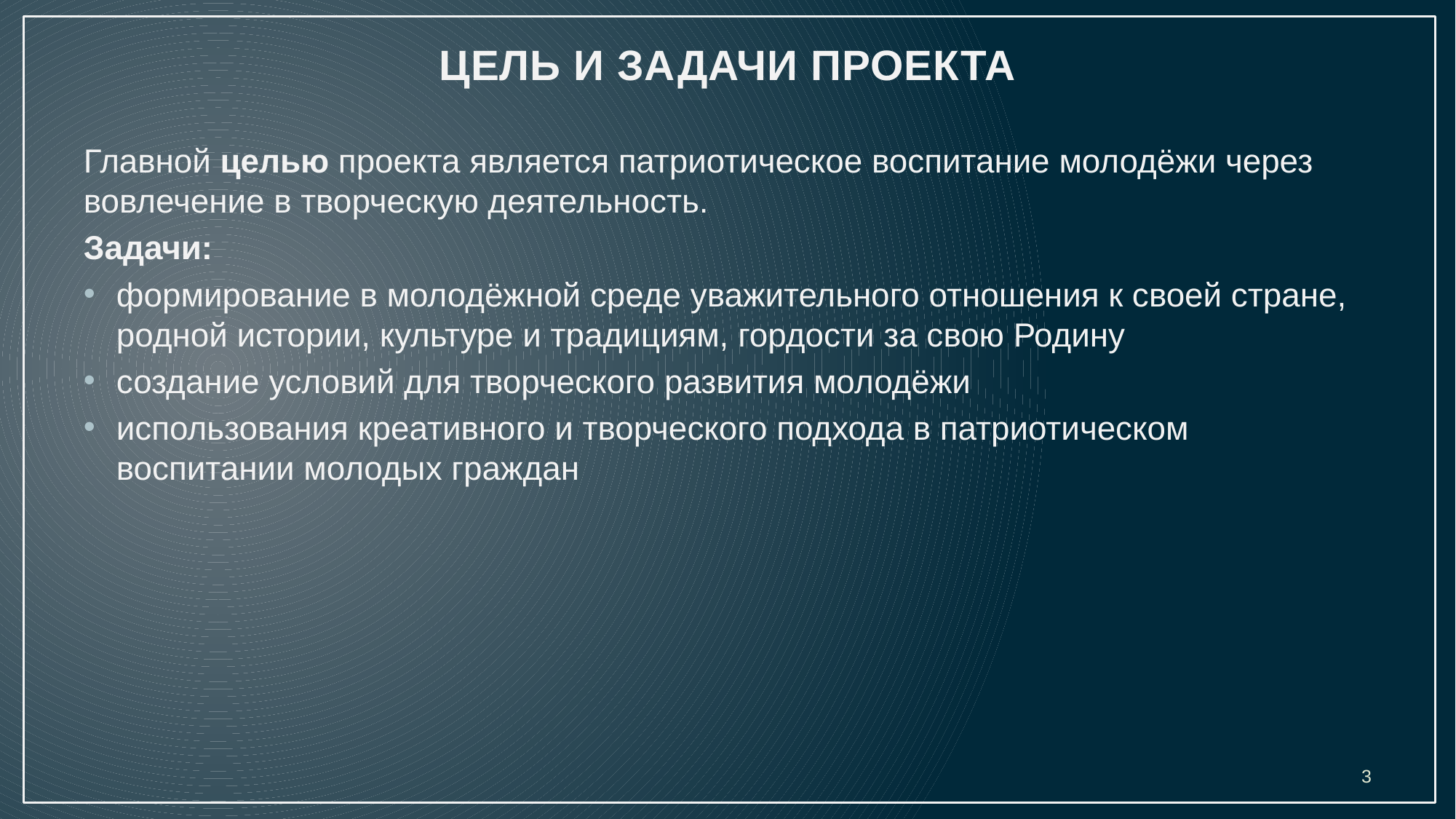

# ЦЕЛЬ И ЗАДАЧИ ПРОЕКТА
Главной целью проекта является патриотическое воспитание молодёжи через вовлечение в творческую деятельность.
Задачи:
формирование в молодёжной среде уважительного отношения к своей стране, родной истории, культуре и традициям, гордости за свою Родину
создание условий для творческого развития молодёжи
использования креативного и творческого подхода в патриотическом воспитании молодых граждан
3